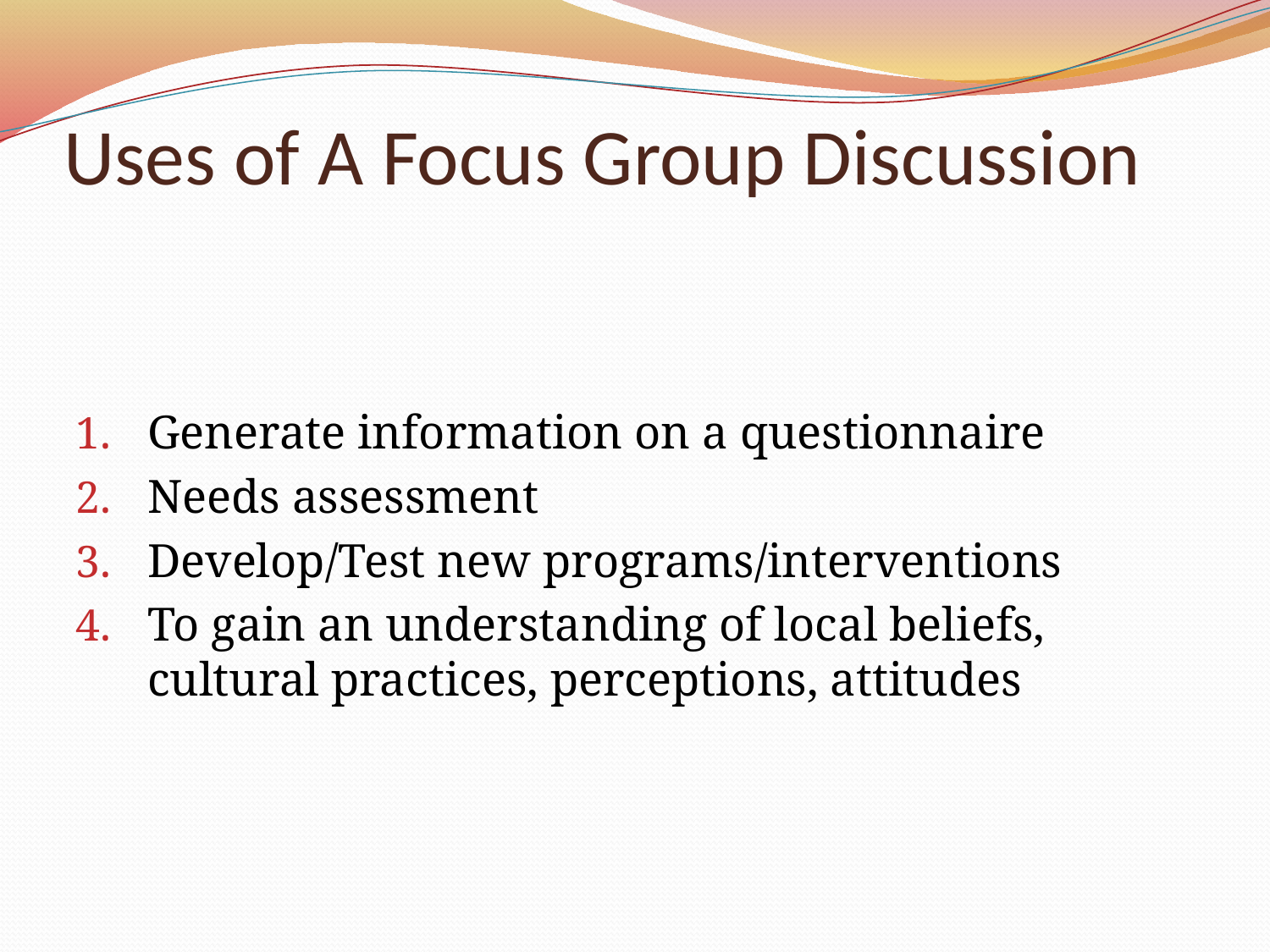

# Uses of A Focus Group Discussion

Generate information on a questionnaire
Needs assessment
Develop/Test new programs/interventions
To gain an understanding of local beliefs, cultural practices, perceptions, attitudes